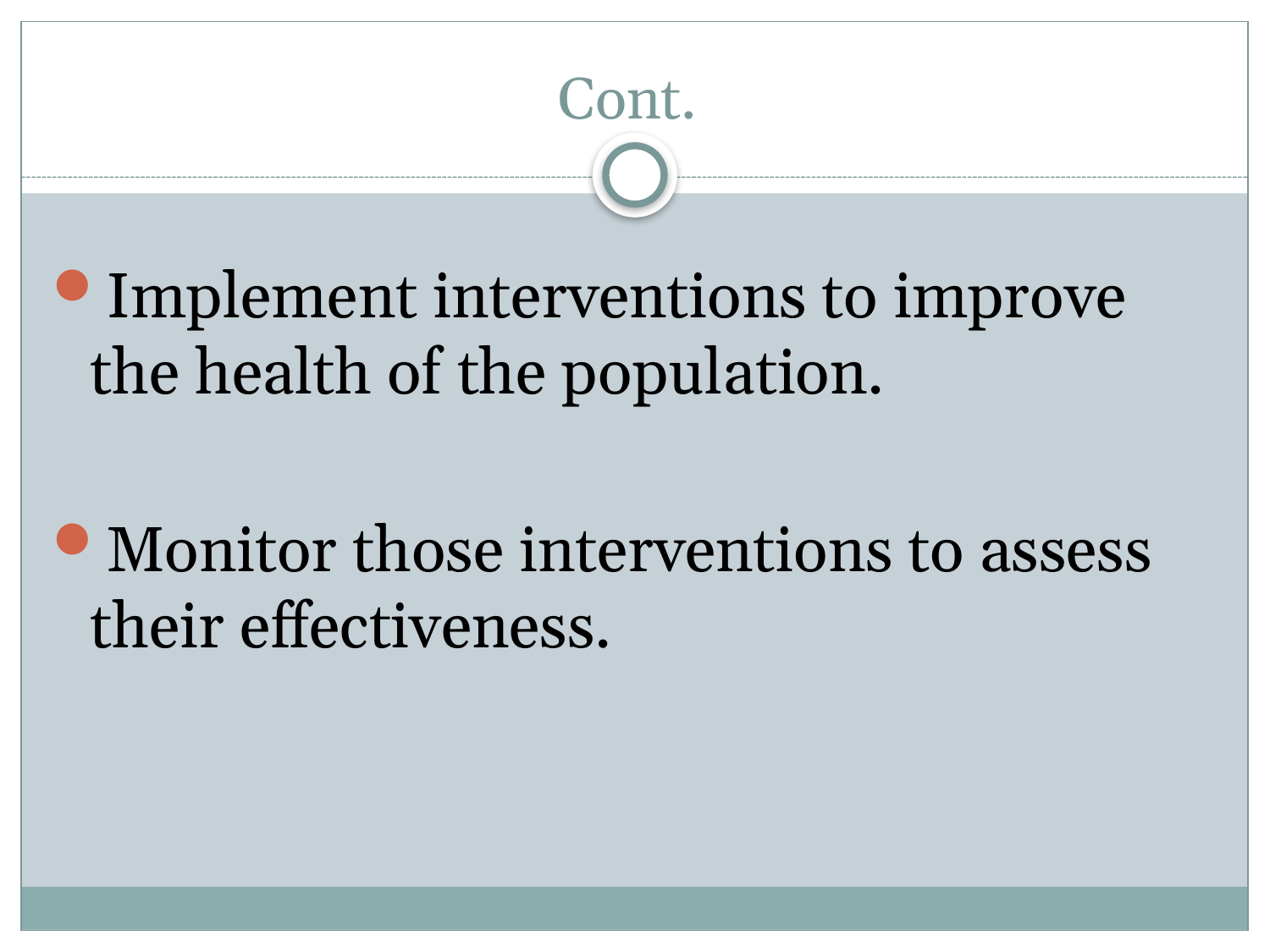

# Cont.
Implement interventions to improve the health of the population.

Monitor those interventions to assess their effectiveness.